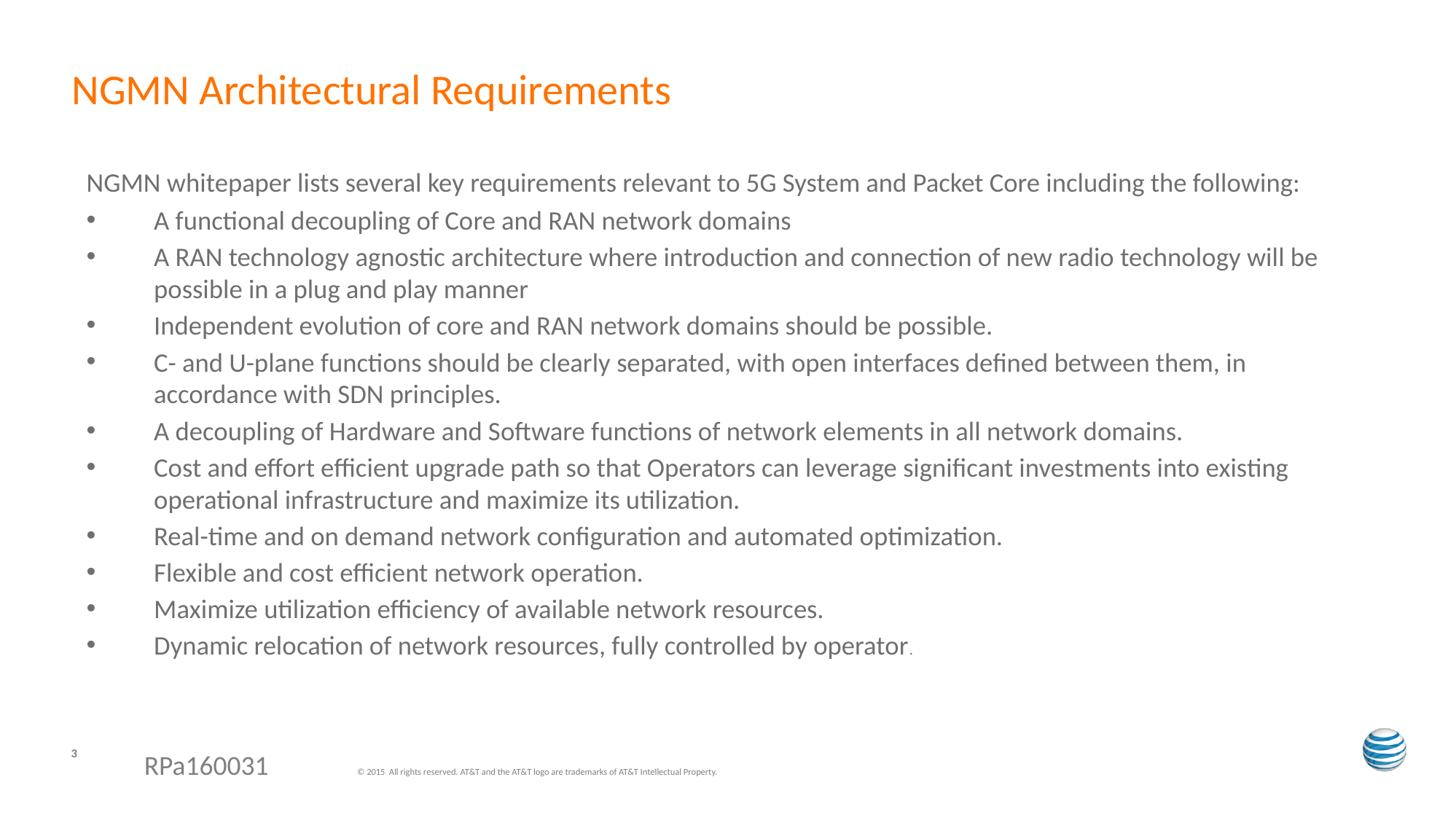

# NGMN Architectural Requirements
NGMN whitepaper lists several key requirements relevant to 5G System and Packet Core including the following:
A functional decoupling of Core and RAN network domains
A RAN technology agnostic architecture where introduction and connection of new radio technology will be possible in a plug and play manner
Independent evolution of core and RAN network domains should be possible.
C- and U-plane functions should be clearly separated, with open interfaces defined between them, in accordance with SDN principles.
A decoupling of Hardware and Software functions of network elements in all network domains.
Cost and effort efficient upgrade path so that Operators can leverage significant investments into existing operational infrastructure and maximize its utilization.
Real-time and on demand network configuration and automated optimization.
Flexible and cost efficient network operation.
Maximize utilization efficiency of available network resources.
Dynamic relocation of network resources, fully controlled by operator.
3
RPa160031                                          © 2015  All rights reserved. AT&T and the AT&T logo are trademarks of AT&T Intellectual Property.